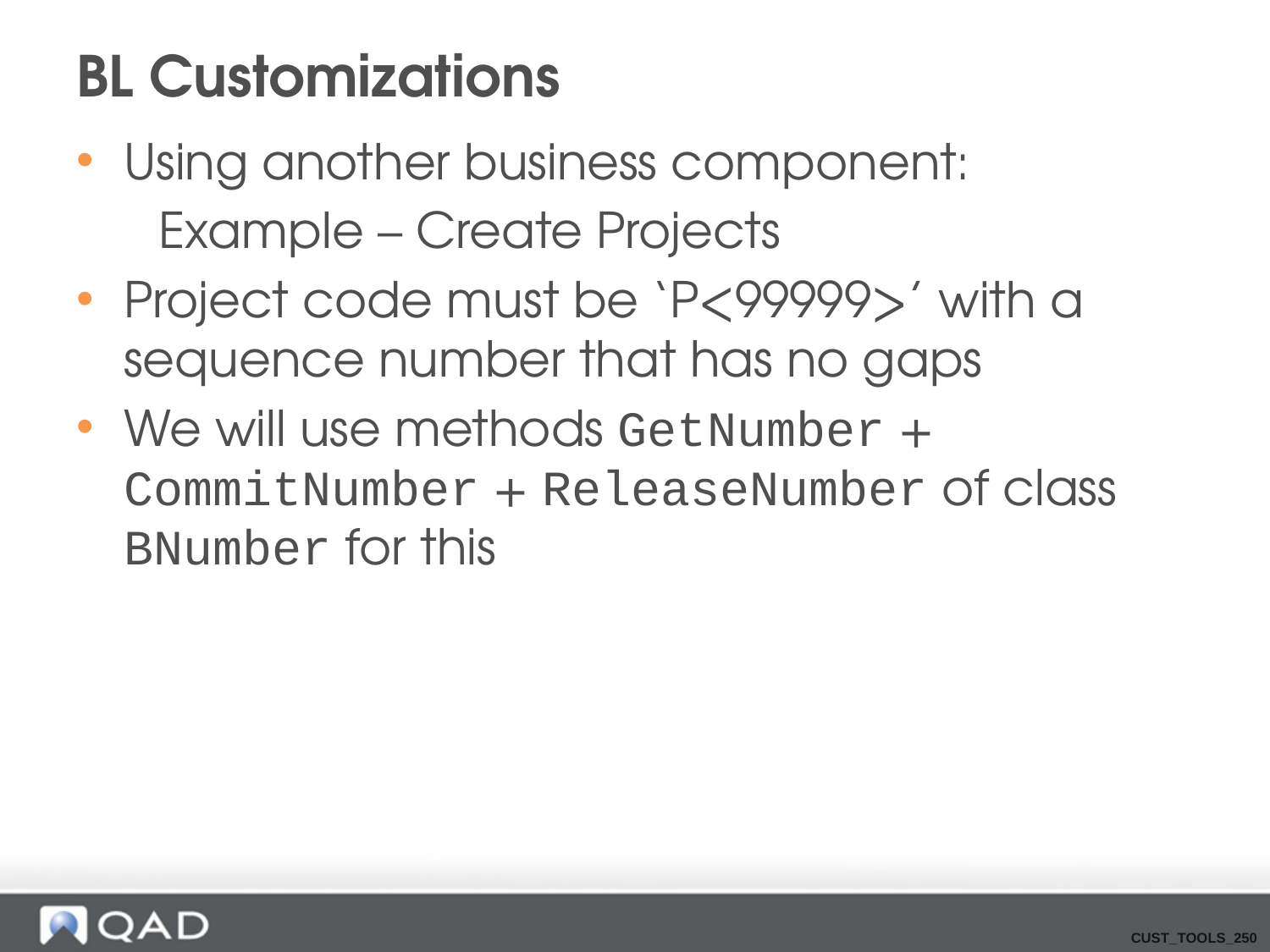

# BL Customizations
Using another business component:
Example – Create Projects
Project code must be ‘P<99999>’ with a sequence number that has no gaps
We will use methods GetNumber + CommitNumber + ReleaseNumber of class BNumber for this

CUST_TOOLS_250